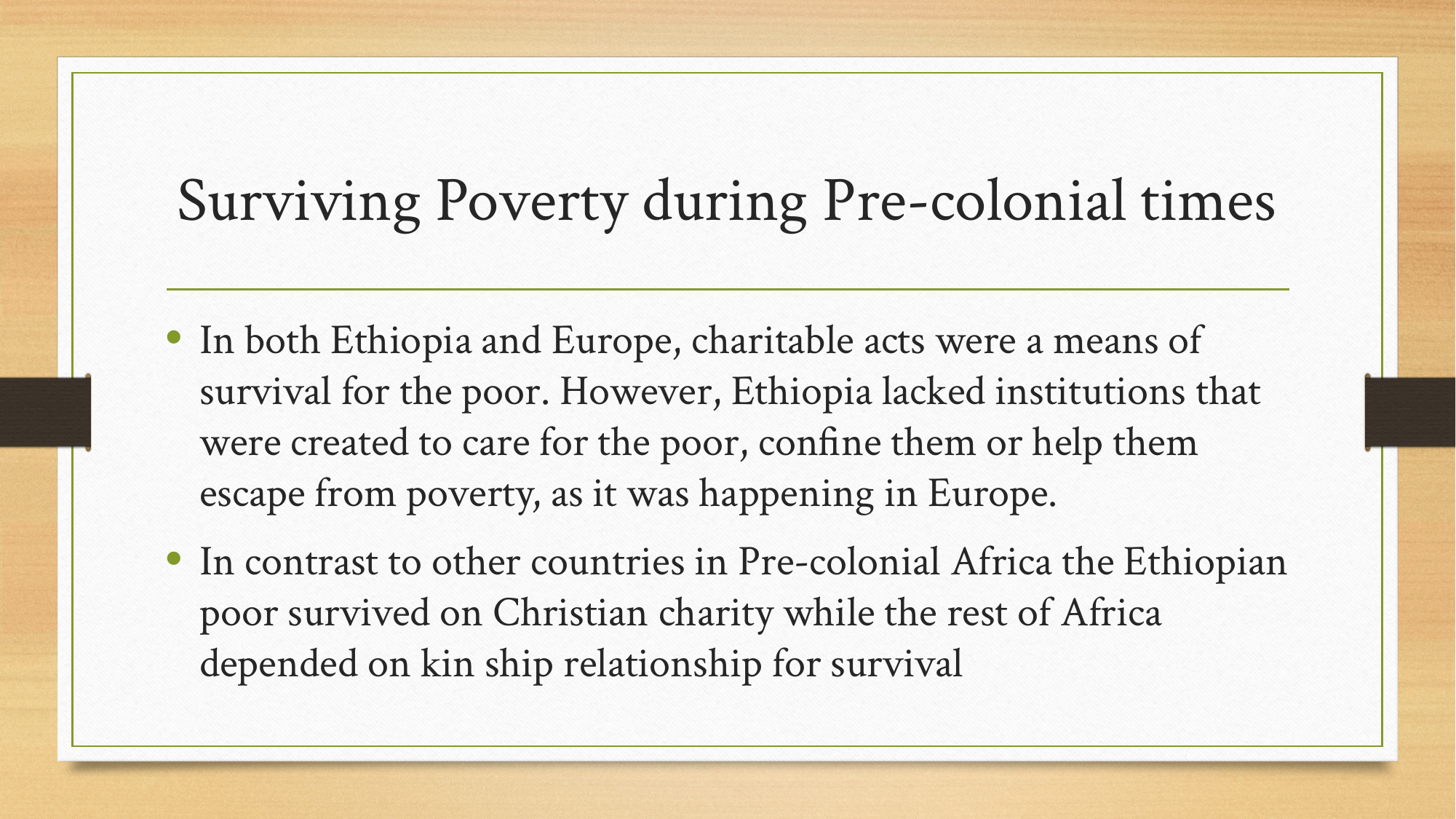

# Surviving Poverty during Pre-colonial times
In both Ethiopia and Europe, charitable acts were a means of survival for the poor. However, Ethiopia lacked institutions that were created to care for the poor, confine them or help them escape from poverty, as it was happening in Europe.
In contrast to other countries in Pre-colonial Africa the Ethiopian poor survived on Christian charity while the rest of Africa depended on kin ship relationship for survival